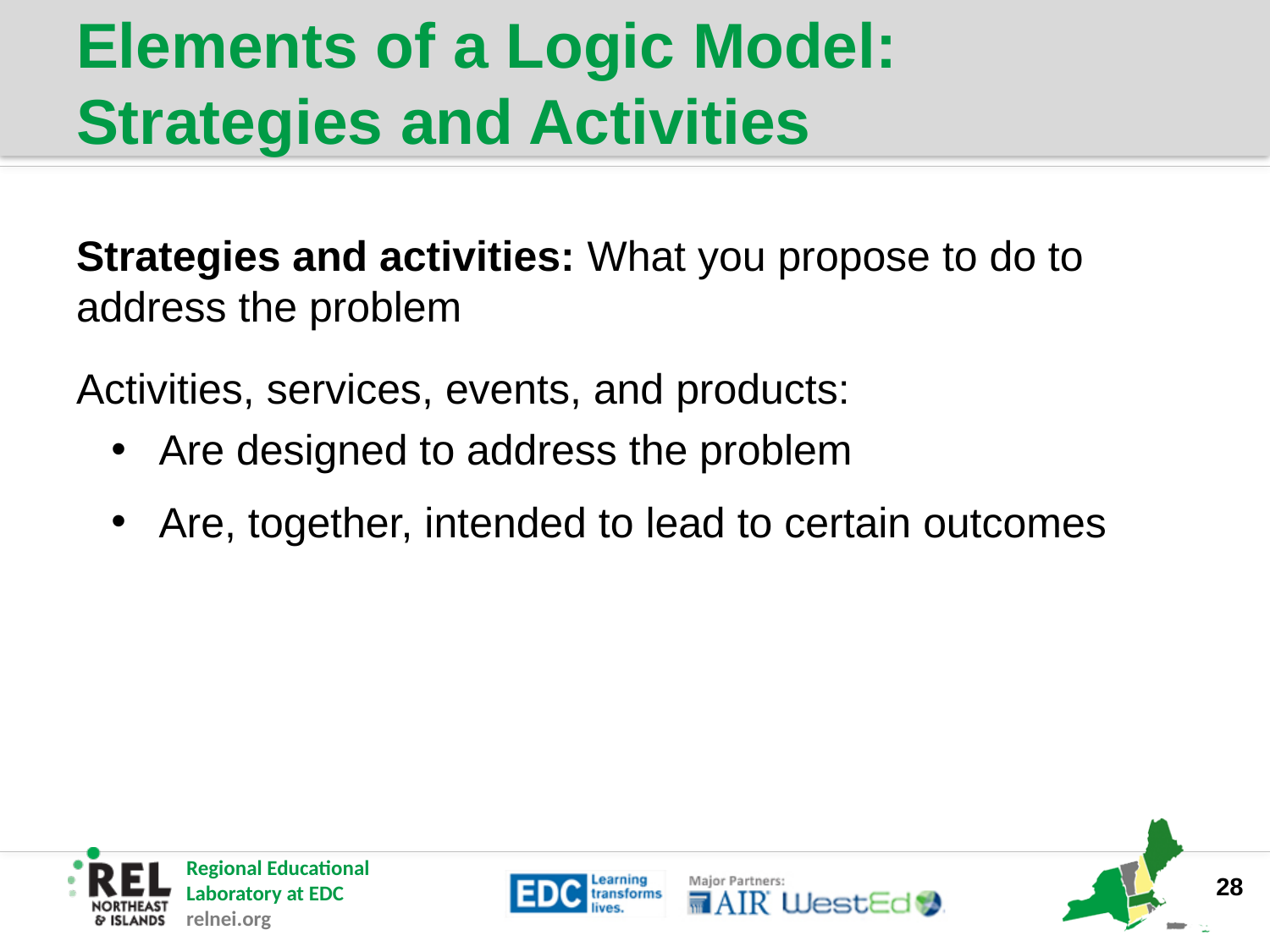

# Elements of a Logic Model: Strategies and Activities
Strategies and activities: What you propose to do to address the problem
Activities, services, events, and products:
Are designed to address the problem
Are, together, intended to lead to certain outcomes

28